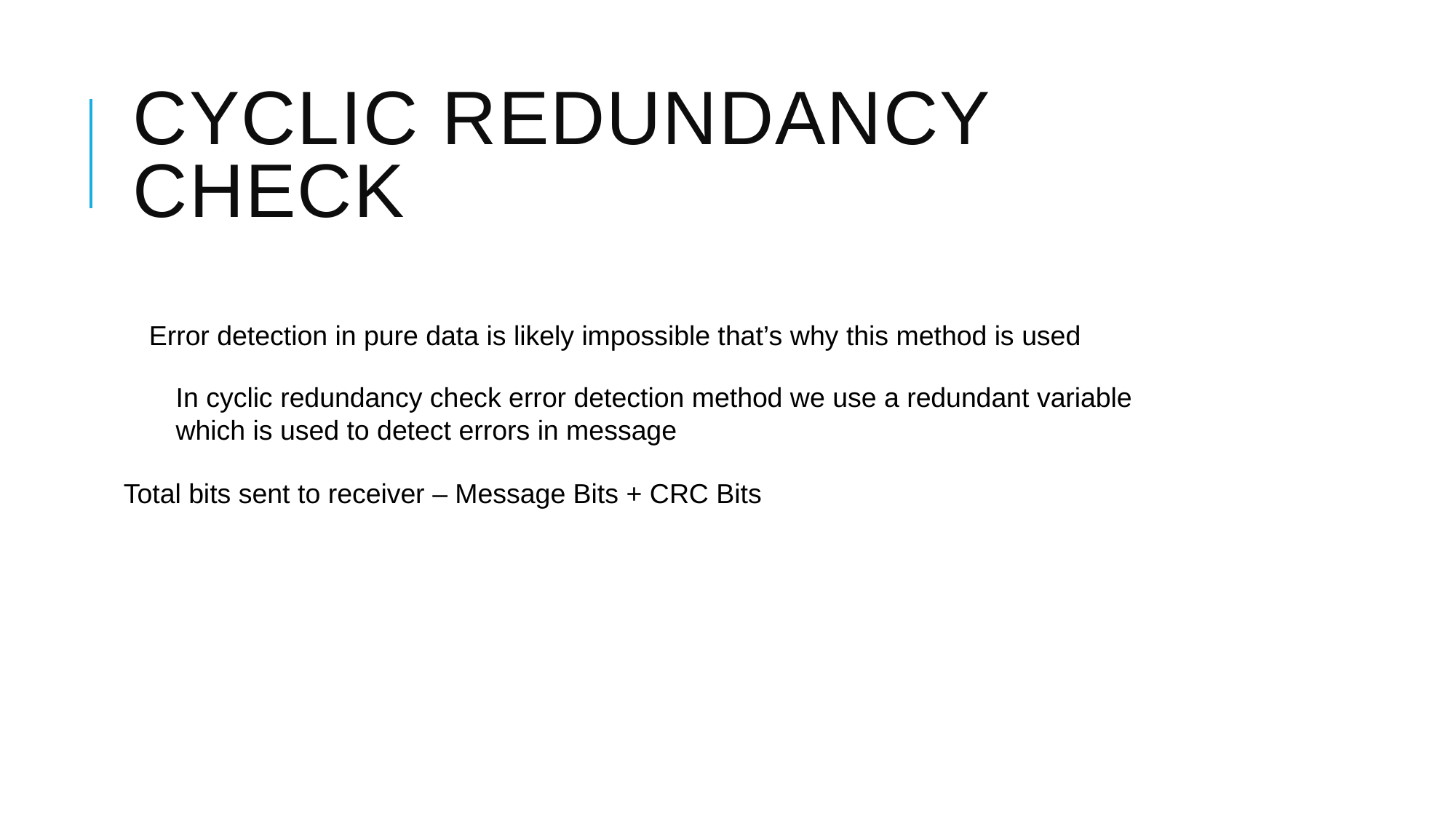

# Cyclic Redundancy Check
Error detection in pure data is likely impossible that’s why this method is used
In cyclic redundancy check error detection method we use a redundant variable
which is used to detect errors in message
Total bits sent to receiver – Message Bits + CRC Bits